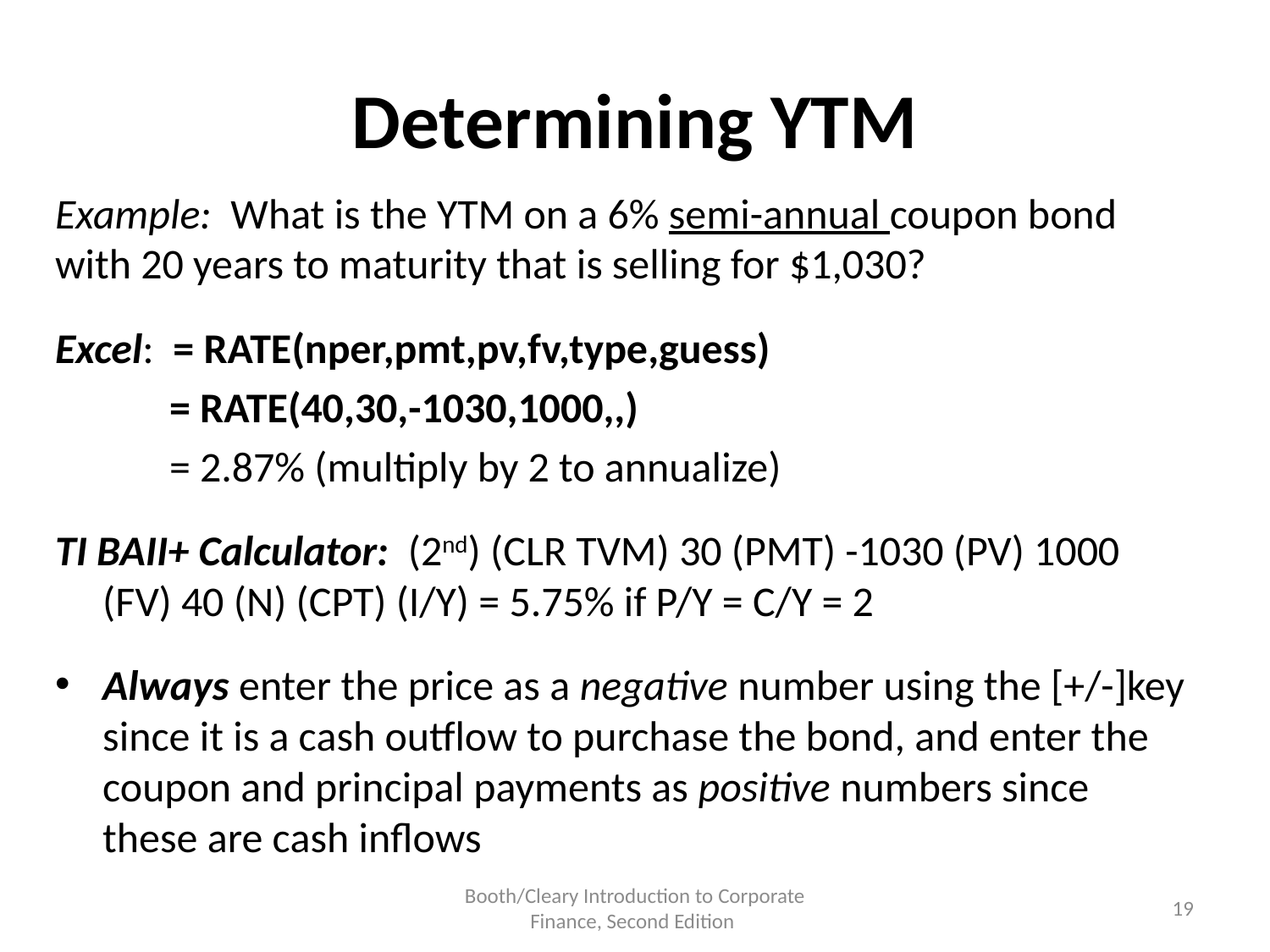

# Determining YTM
Example:  What is the YTM on a 6% semi-annual coupon bond with 20 years to maturity that is selling for $1,030?

Excel:  = RATE(nper,pmt,pv,fv,type,guess)
	       = RATE(40,30,-1030,1000,,)
	       = 2.87% (multiply by 2 to annualize)

TI BAII+ Calculator:  (2nd) (CLR TVM) 30 (PMT) -1030 (PV) 1000 (FV) 40 (N) (CPT) (I/Y) = 5.75% if P/Y = C/Y = 2

Always enter the price as a negative number using the [+/-]key since it is a cash outflow to purchase the bond, and enter the coupon and principal payments as positive numbers since these are cash inflows

Booth/Cleary Introduction to Corporate Finance, Second Edition
19